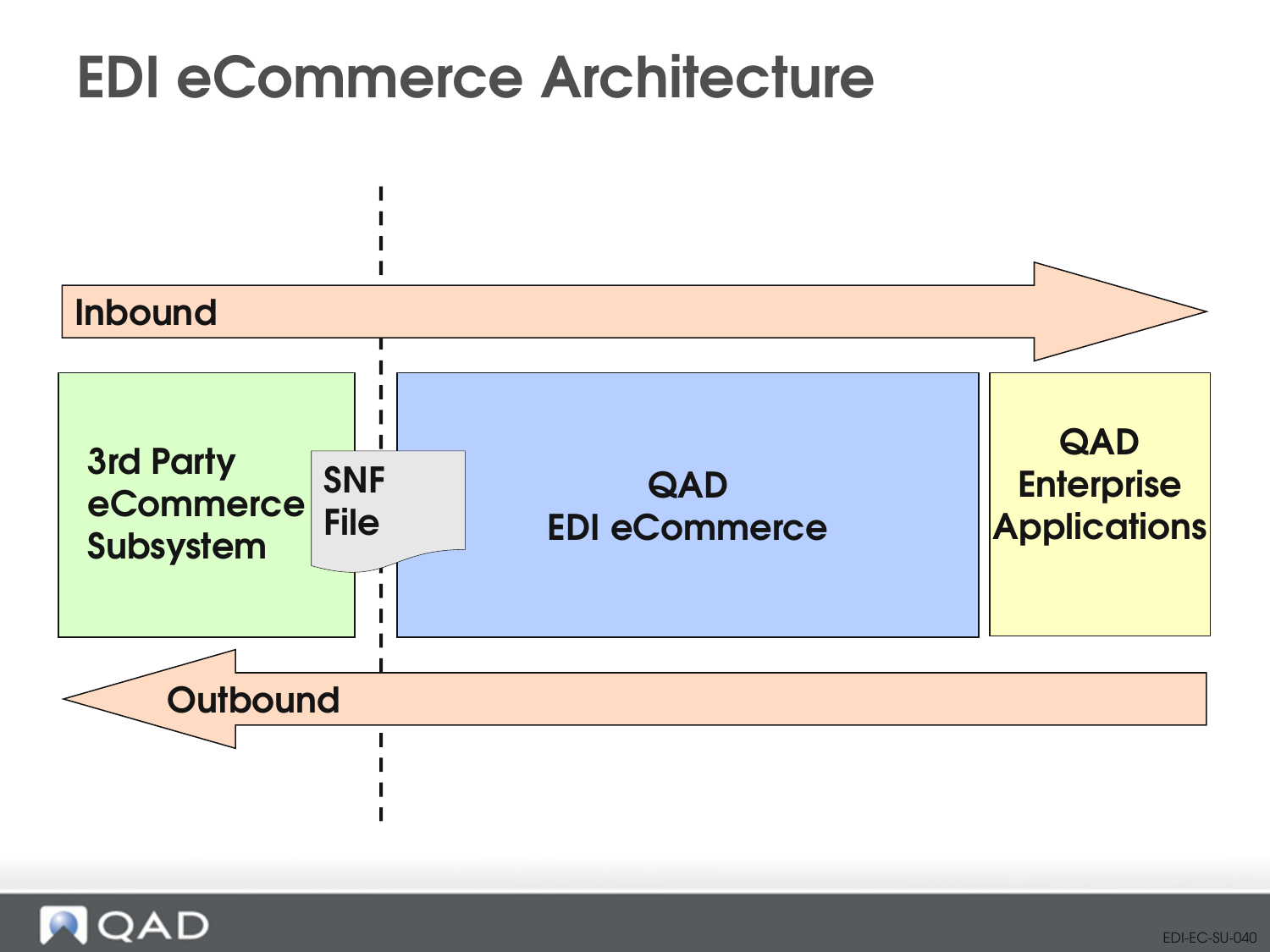

# EDI eCommerce Architecture

QAD
EDI eCommerce
QAD
Enterprise
Applications

3rd Party
eCommerce
Subsystem
SNF
File
Inbound
Outbound
EDI-EC-SU-040